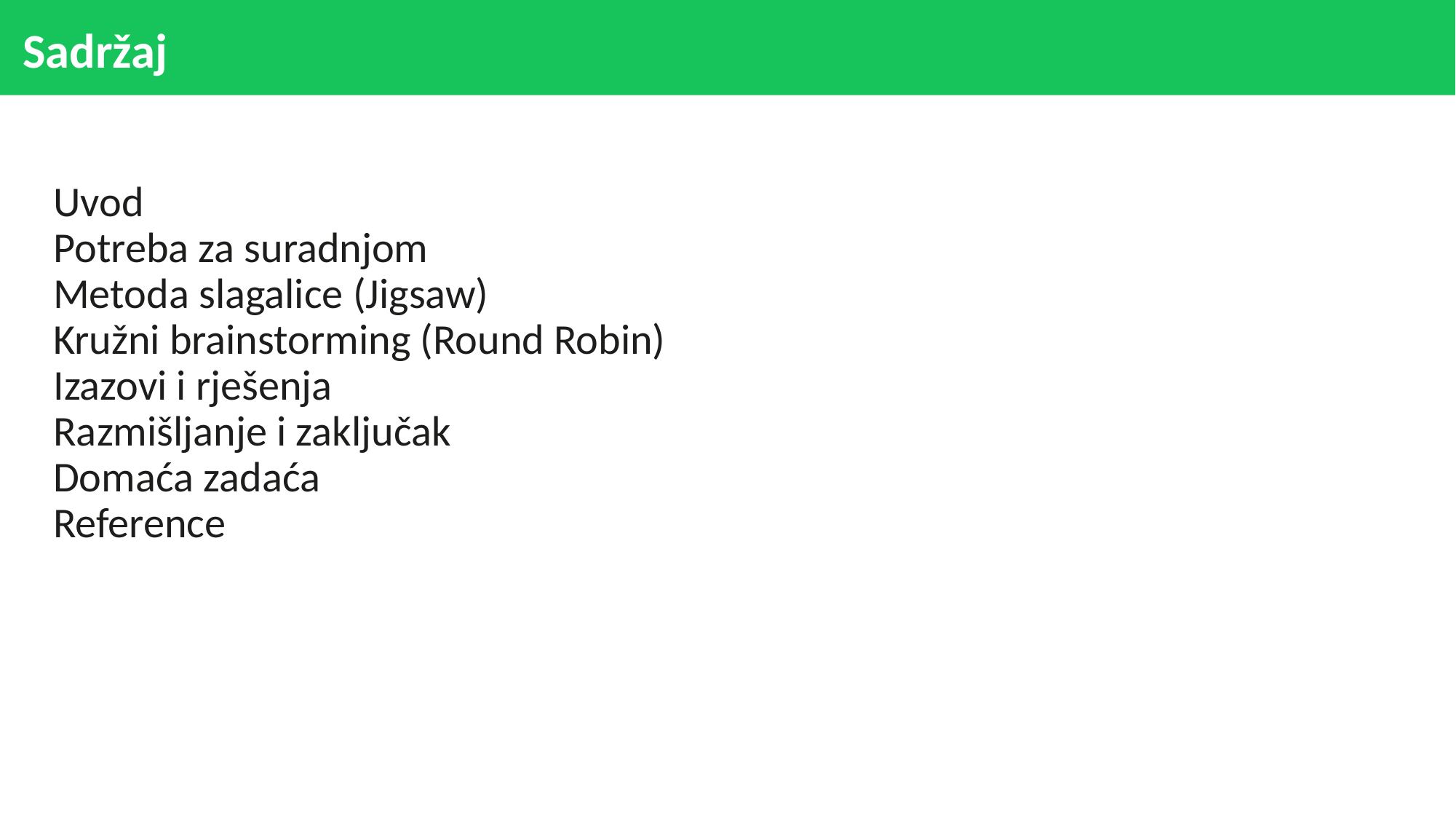

# Sadržaj
Uvod
Potreba za suradnjom
Metoda slagalice (Jigsaw)
Kružni brainstorming (Round Robin)
Izazovi i rješenja
Razmišljanje i zaključak
Domaća zadaća
Reference